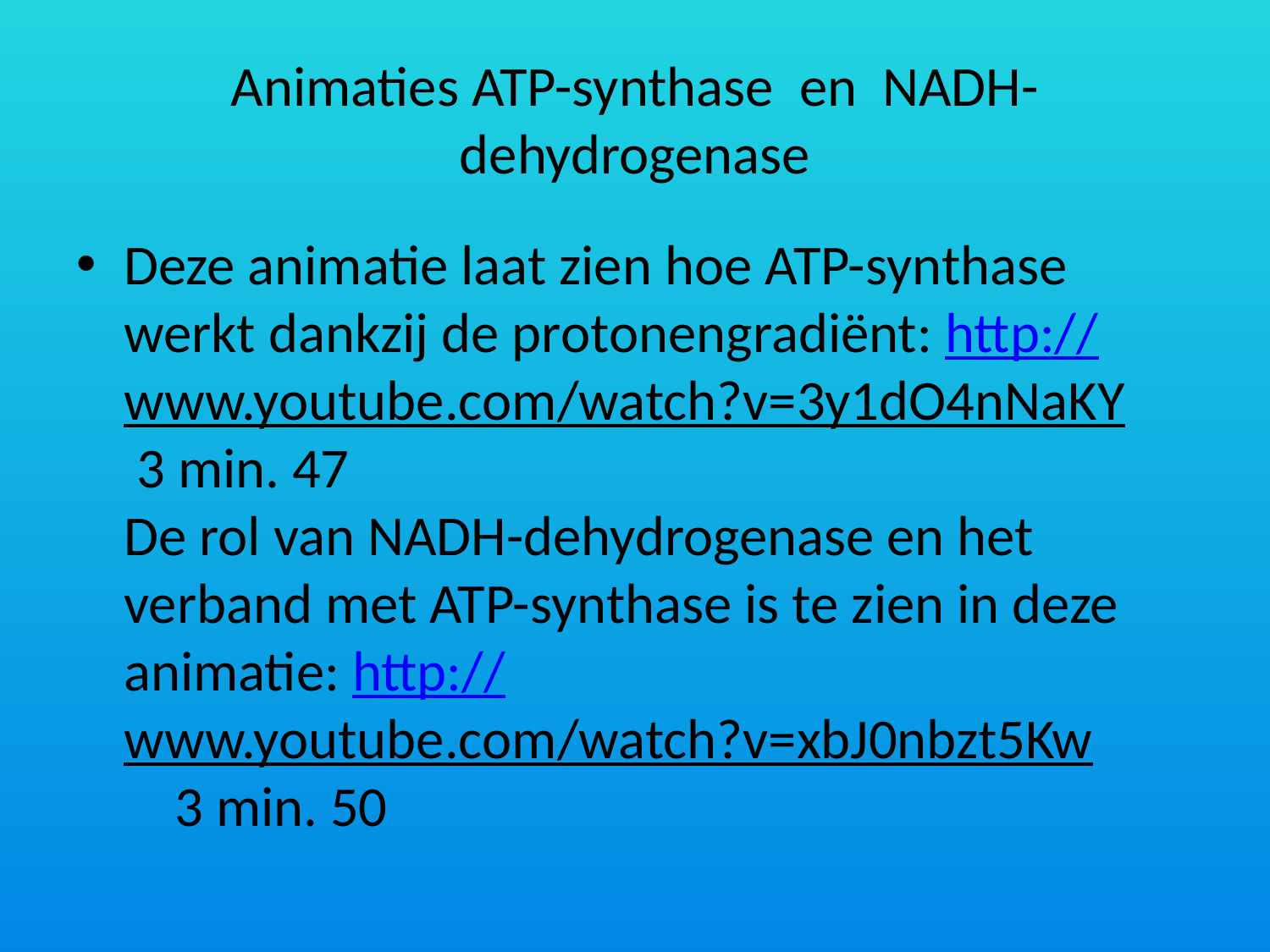

# Animaties ATP-synthase  en  NADH-dehydrogenase
Deze animatie laat zien hoe ATP-synthase werkt dankzij de protonengradiënt: http://www.youtube.com/watch?v=3y1dO4nNaKY       3 min. 47
De rol van NADH-dehydrogenase en het verband met ATP-synthase is te zien in deze animatie: http://www.youtube.com/watch?v=xbJ0nbzt5Kw            3 min. 50